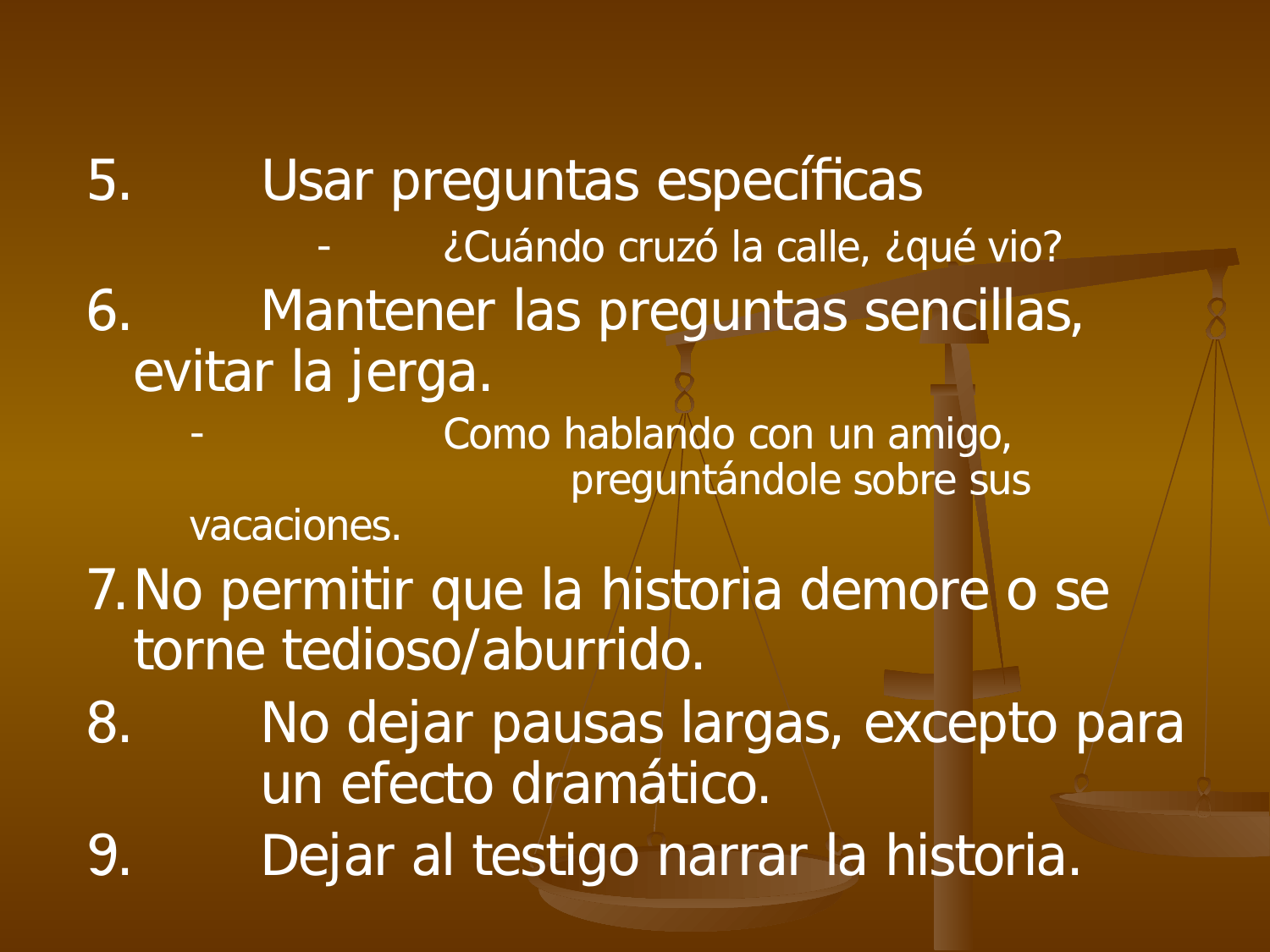

5.	Usar preguntas específicas
		-	¿Cuándo cruzó la calle, ¿qué vio?
6.	Mantener las preguntas sencillas, 	evitar la jerga.
	-		Como hablando con un amigo, 				preguntándole sobre sus vacaciones.
7.	No permitir que la historia demore o se 	torne tedioso/aburrido.
8.	No dejar pausas largas, excepto para 	un efecto dramático.
9.	Dejar al testigo narrar la historia.